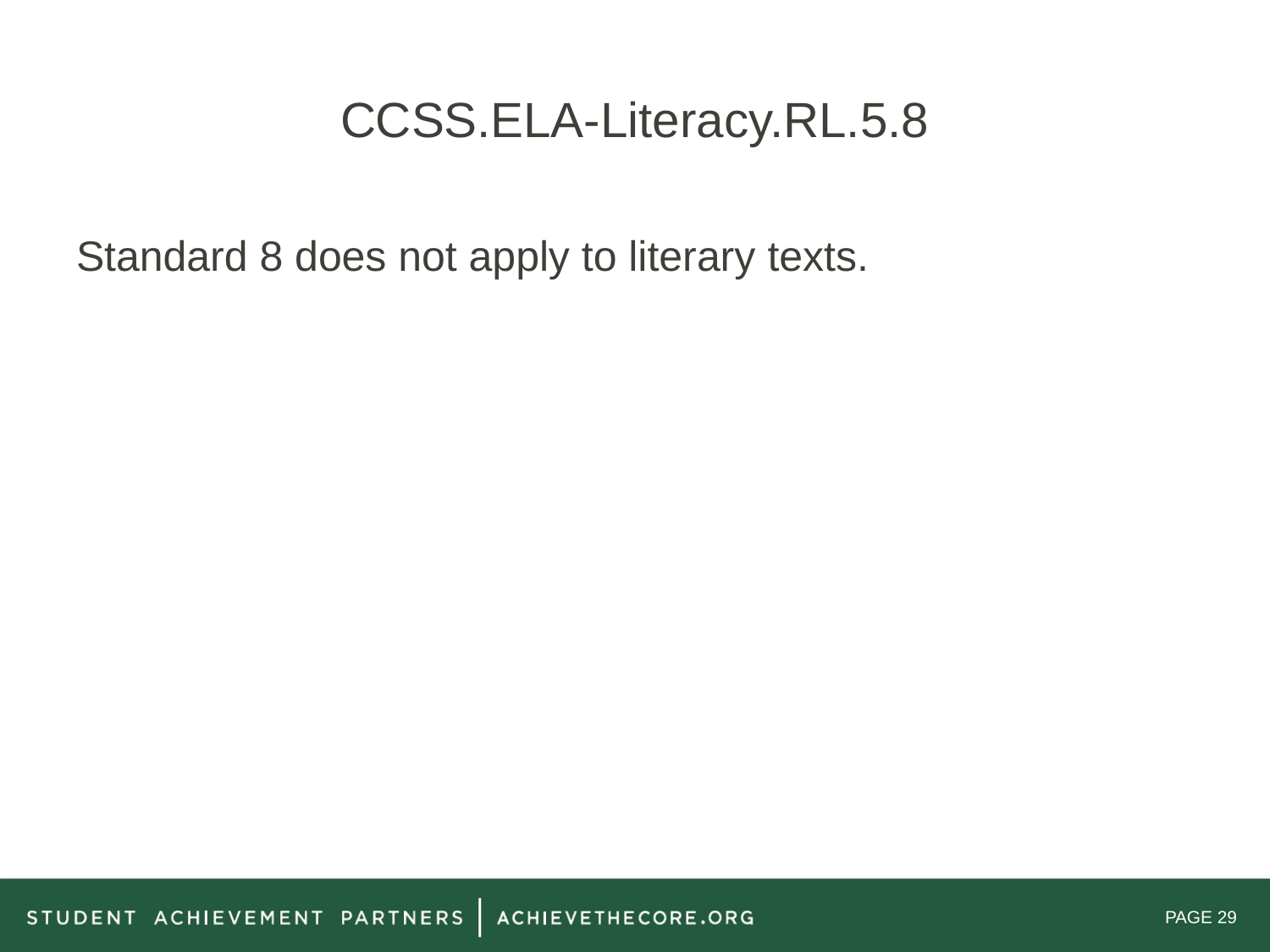

# CCSS.ELA-Literacy.RL.5.8
Standard 8 does not apply to literary texts.